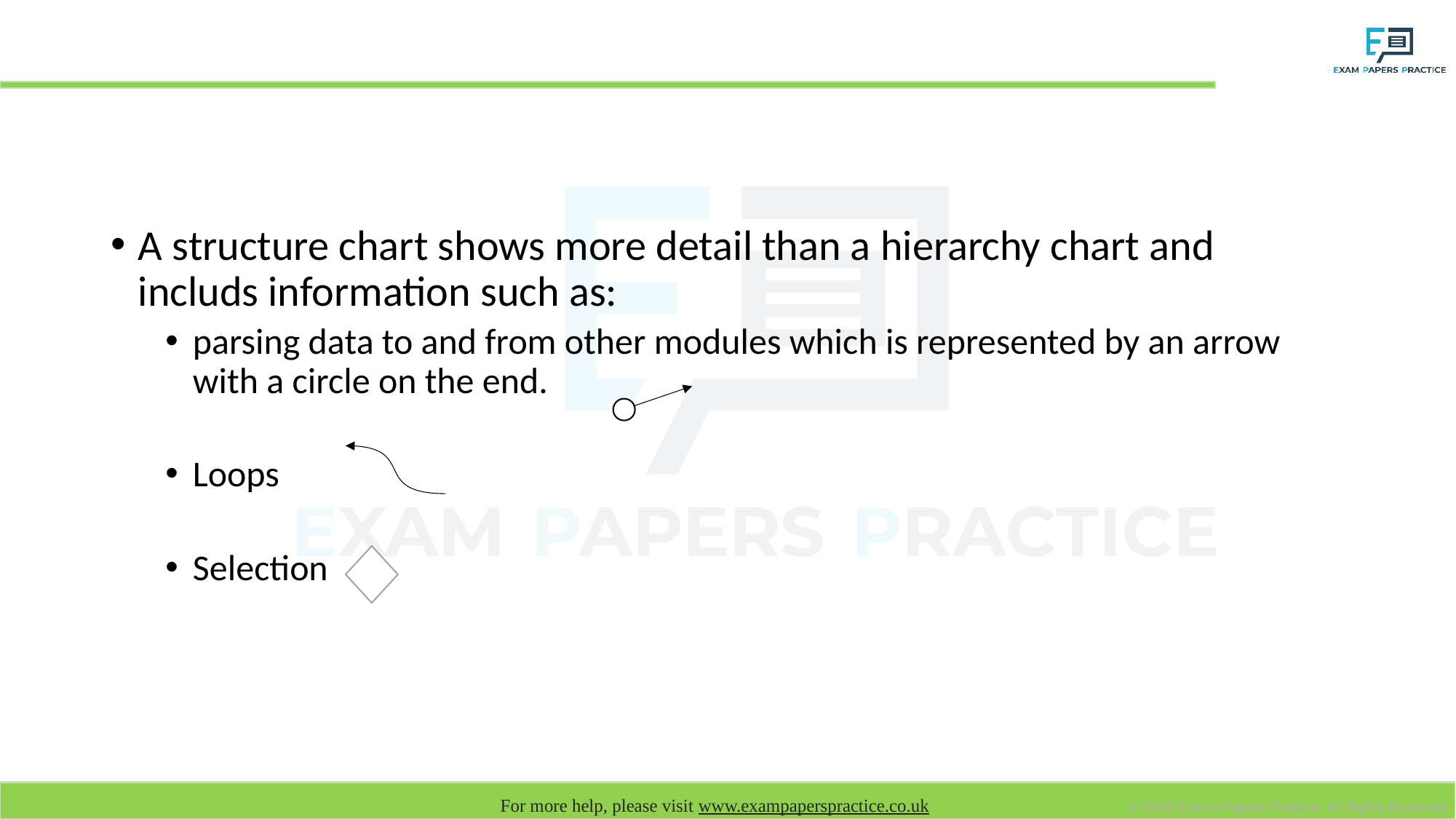

# Structure chart
A structure chart shows more detail than a hierarchy chart and includs information such as:
parsing data to and from other modules which is represented by an arrow with a circle on the end.

Loops

Selection